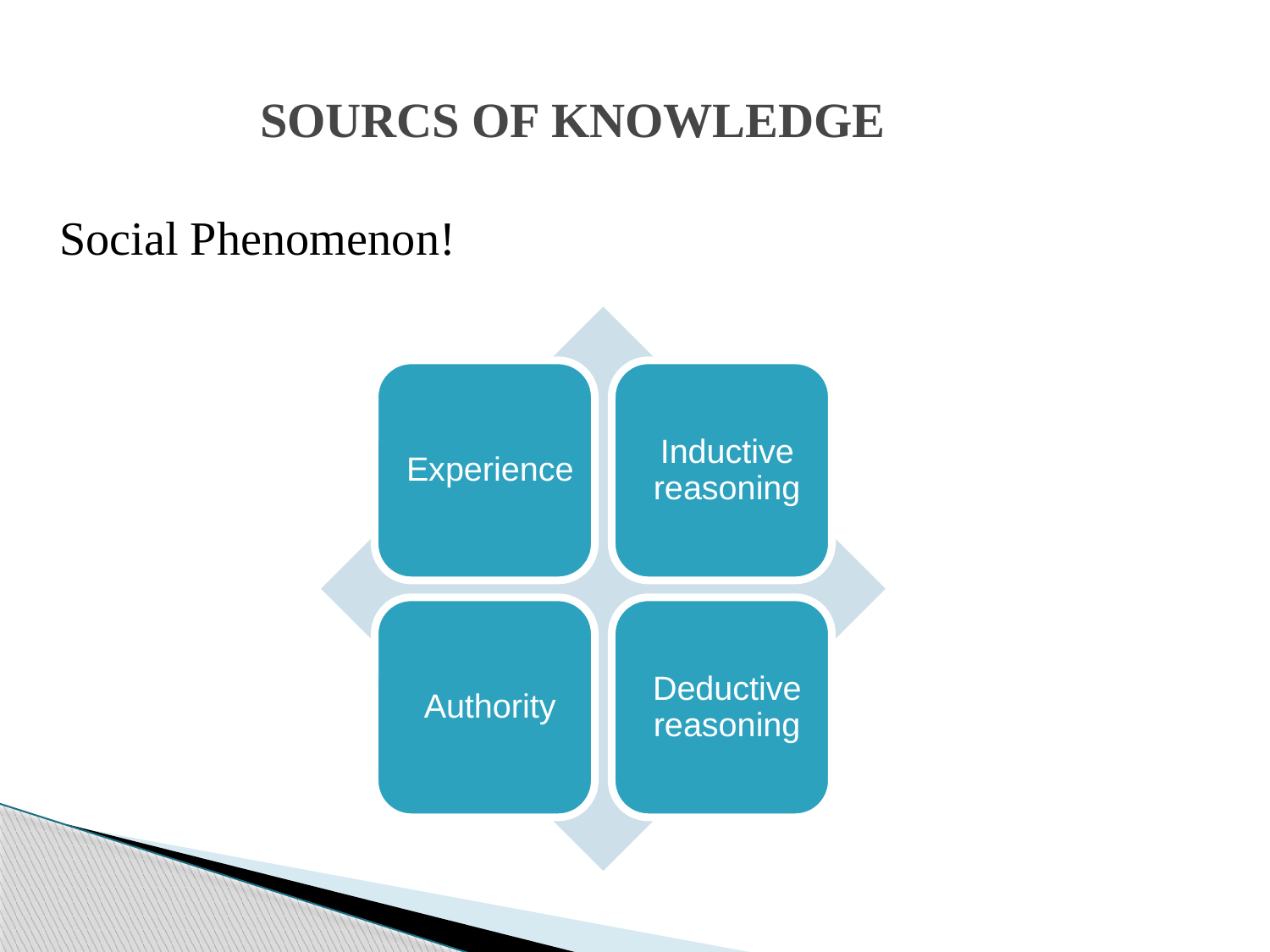

# SOURCS OF KNOWLEDGE
Social Phenomenon!
Experience
Inductive reasoning
Authority
Deductive reasoning